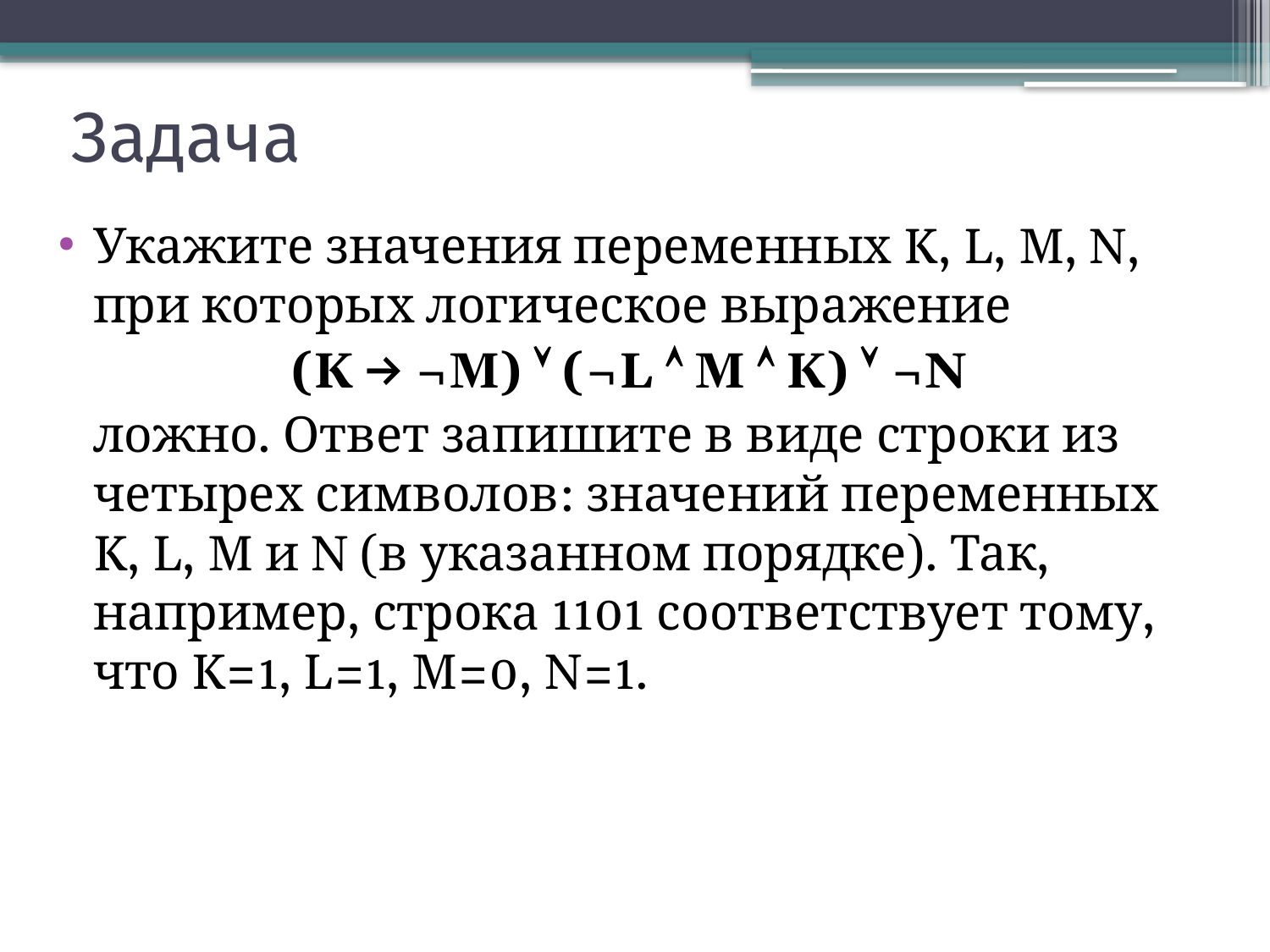

# Задача
Укажите значения переменных K, L, M, N, при которых логическое выражение
(K → ¬M) ∨ (¬L ∧ M ∧ K) ∨ ¬N
   ложно. Ответ запишите в виде строки из четырех символов: значений переменных K, L, M и N (в указанном порядке). Так, например, строка 1101 соответствует тому, что K=1, L=1, M=0, N=1.